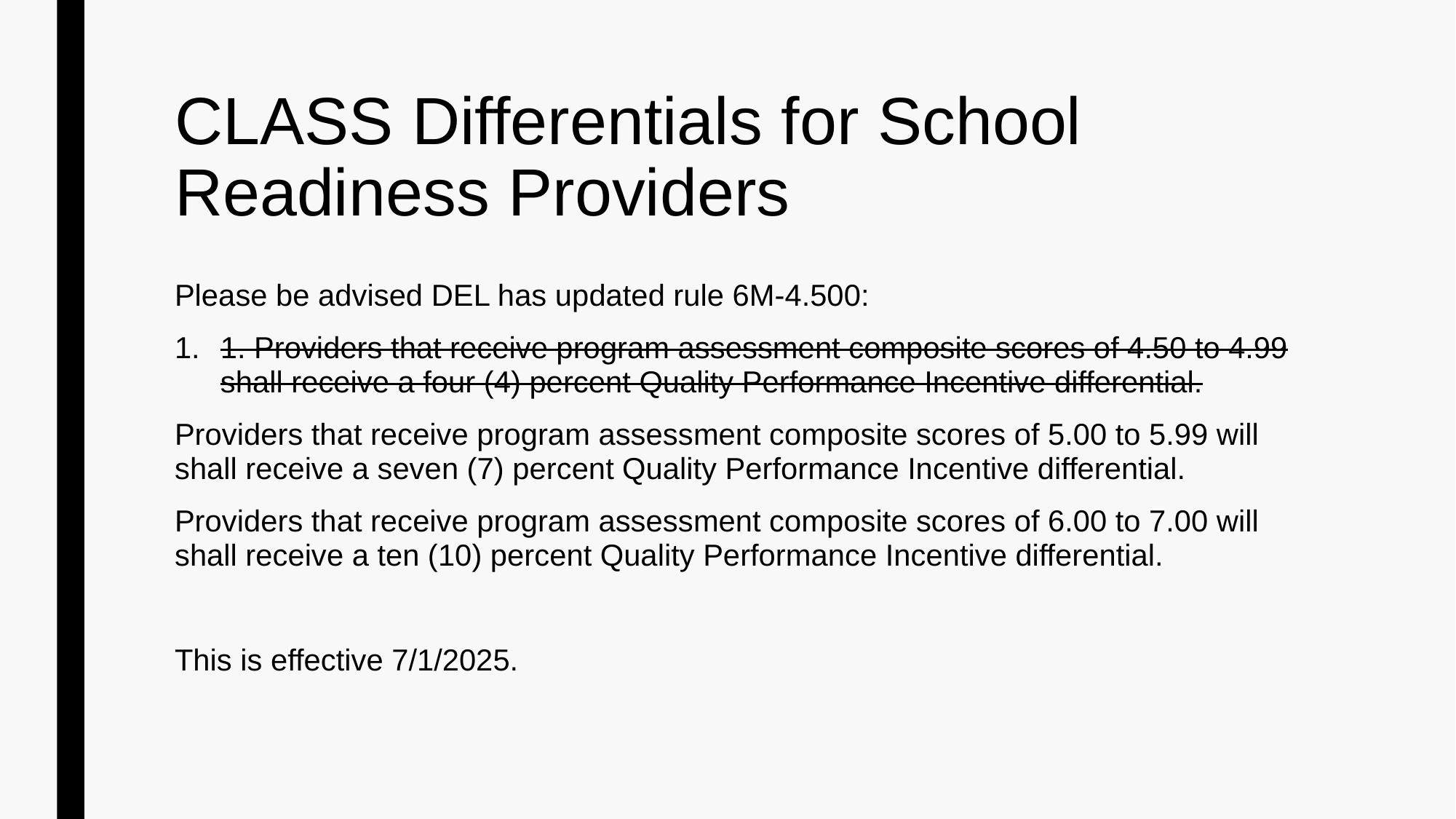

# CLASS Differentials for School Readiness Providers
Please be advised DEL has updated rule 6M-4.500:
1. Providers that receive program assessment composite scores of 4.50 to 4.99 shall receive a four (4) percent Quality Performance Incentive differential.
Providers that receive program assessment composite scores of 5.00 to 5.99 will shall receive a seven (7) percent Quality Performance Incentive differential.
Providers that receive program assessment composite scores of 6.00 to 7.00 will shall receive a ten (10) percent Quality Performance Incentive differential.

This is effective 7/1/2025.